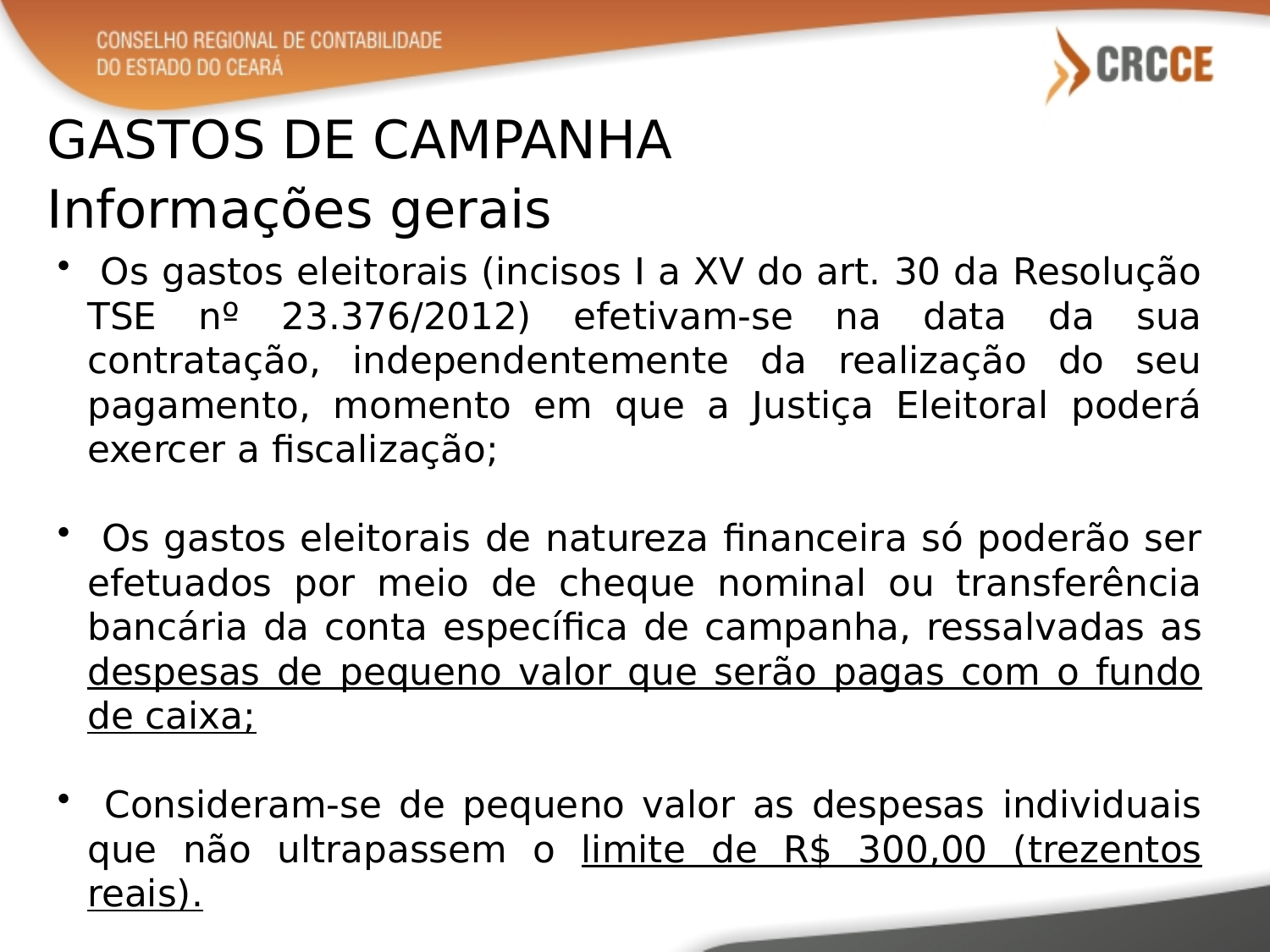

GASTOS DE CAMPANHA
Informações gerais
 Os gastos eleitorais (incisos I a XV do art. 30 da Resolução TSE nº 23.376/2012) efetivam-se na data da sua contratação, independentemente da realização do seu pagamento, momento em que a Justiça Eleitoral poderá exercer a fiscalização;

 Os gastos eleitorais de natureza financeira só poderão ser efetuados por meio de cheque nominal ou transferência bancária da conta específica de campanha, ressalvadas as despesas de pequeno valor que serão pagas com o fundo de caixa;

 Consideram-se de pequeno valor as despesas individuais que não ultrapassem o limite de R$ 300,00 (trezentos reais).